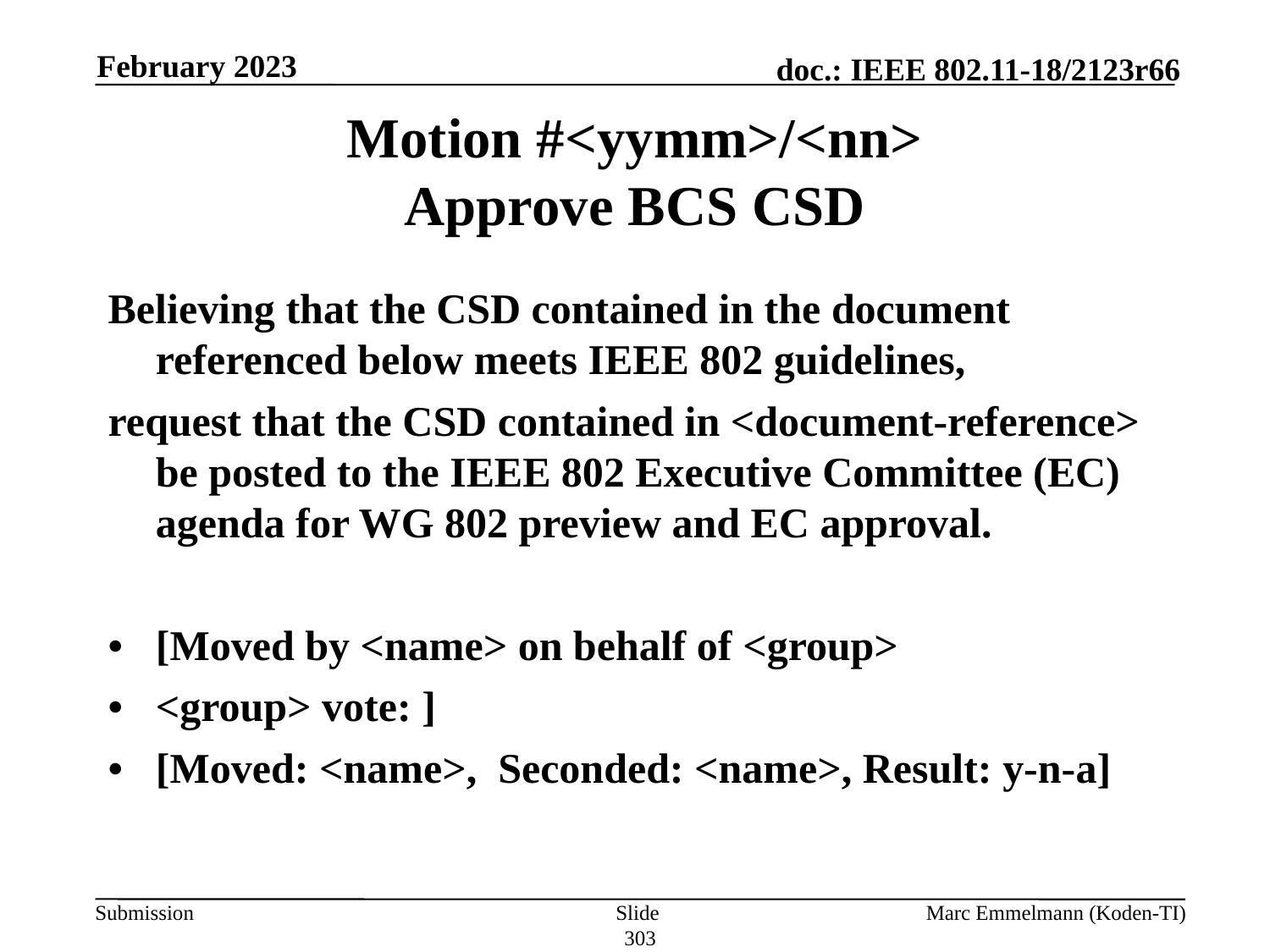

February 2023
# Motion #<yymm>/<nn> Approve BCS CSD
Believing that the CSD contained in the document referenced below meets IEEE 802 guidelines,
request that the CSD contained in <document-reference> be posted to the IEEE 802 Executive Committee (EC) agenda for WG 802 preview and EC approval.

•	[Moved by <name> on behalf of <group>
•	<group> vote: ]
•	[Moved: <name>,  Seconded: <name>, Result: y-n-a]

Slide 303
Marc Emmelmann (Koden-TI)